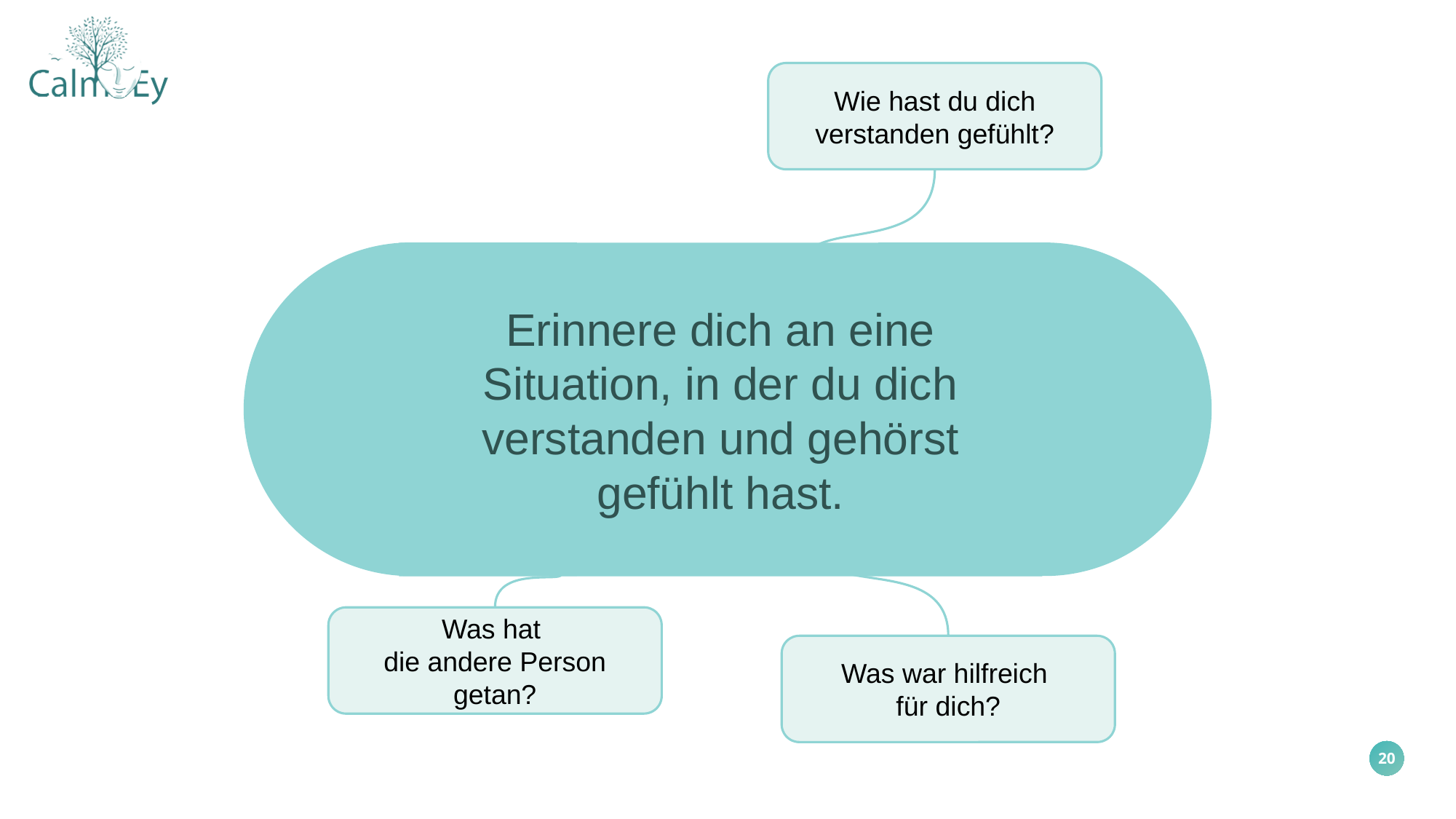

Wie hast du dich verstanden gefühlt?

Erinnere dich an eine Situation, in der du dich verstanden und gehörst gefühlt hast.
Was war hilfreich
für dich?
Was hat
die andere Person getan?